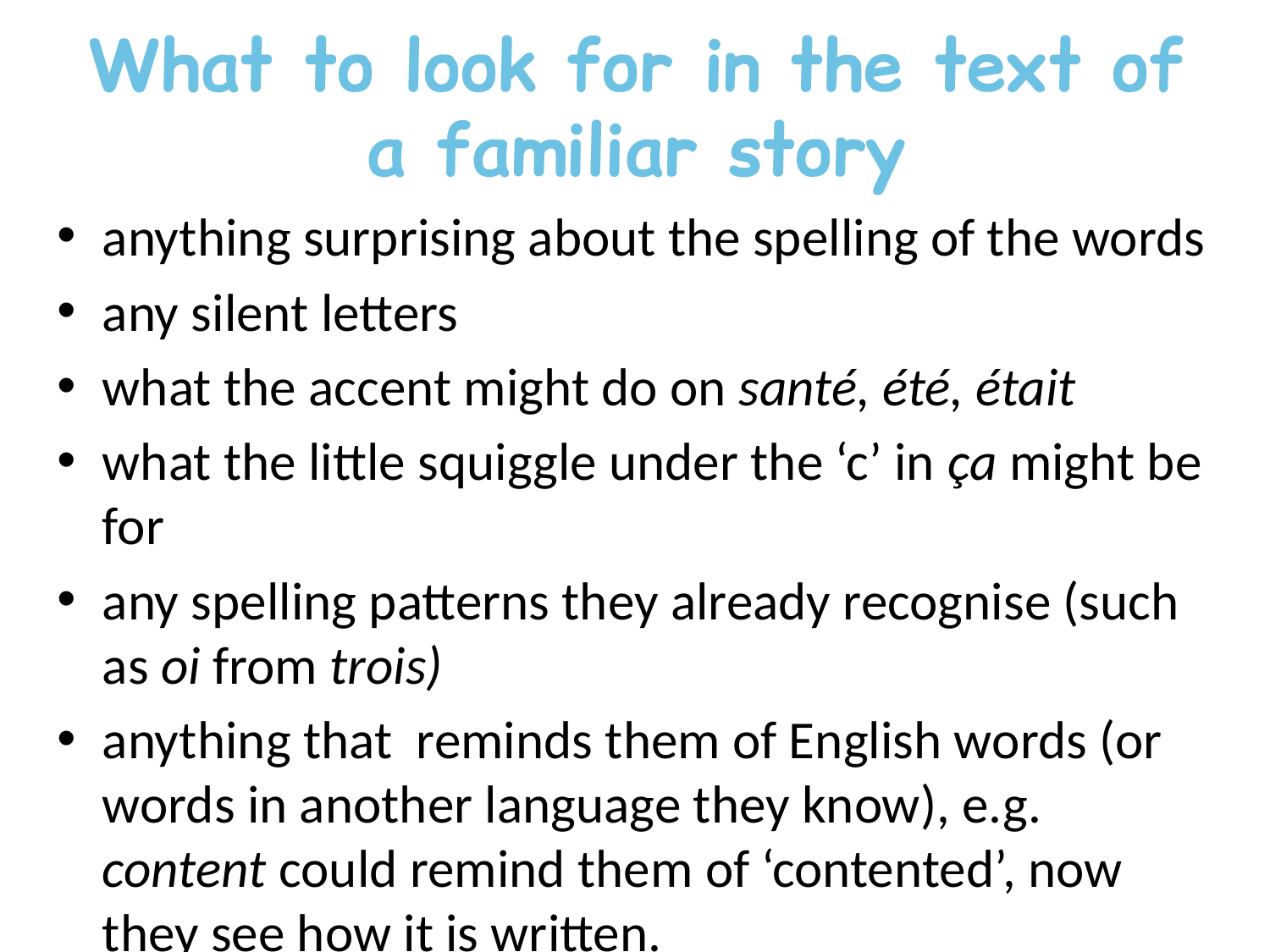

# What to look for in the text of a familiar story
anything surprising about the spelling of the words
any silent letters
what the accent might do on santé, été, était
what the little squiggle under the ‘c’ in ça might be for
any spelling patterns they already recognise (such as oi from trois)
anything that  reminds them of English words (or words in another language they know), e.g. content could remind them of ‘contented’, now they see how it is written.